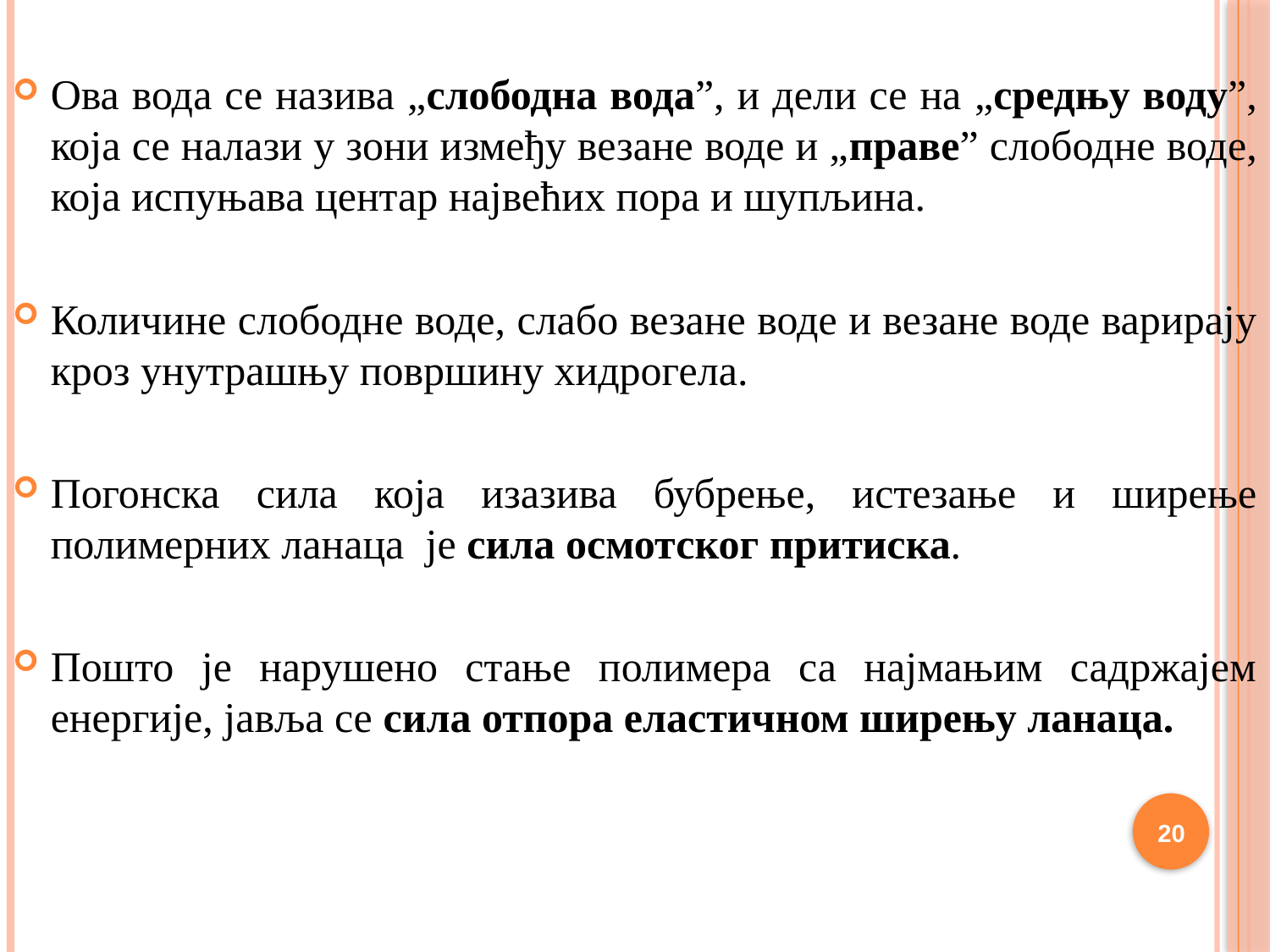

Ова вода се назива „слободна вода”, и дели се на „средњу воду”, која се налази у зони између везане воде и „праве” слободне воде, која испуњава центар највећих пора и шупљина.

Количине слободне воде, слабо везане воде и везане воде варирају кроз унутрашњу површину хидрогела.

Погонска сила која изазива бубрење, истезање и ширење полимерних ланаца  је сила осмотског притиска.

Пошто је нарушено стање полимера са најмањим садржајем енергије, јавља се сила отпора еластичном ширењу ланаца.

20